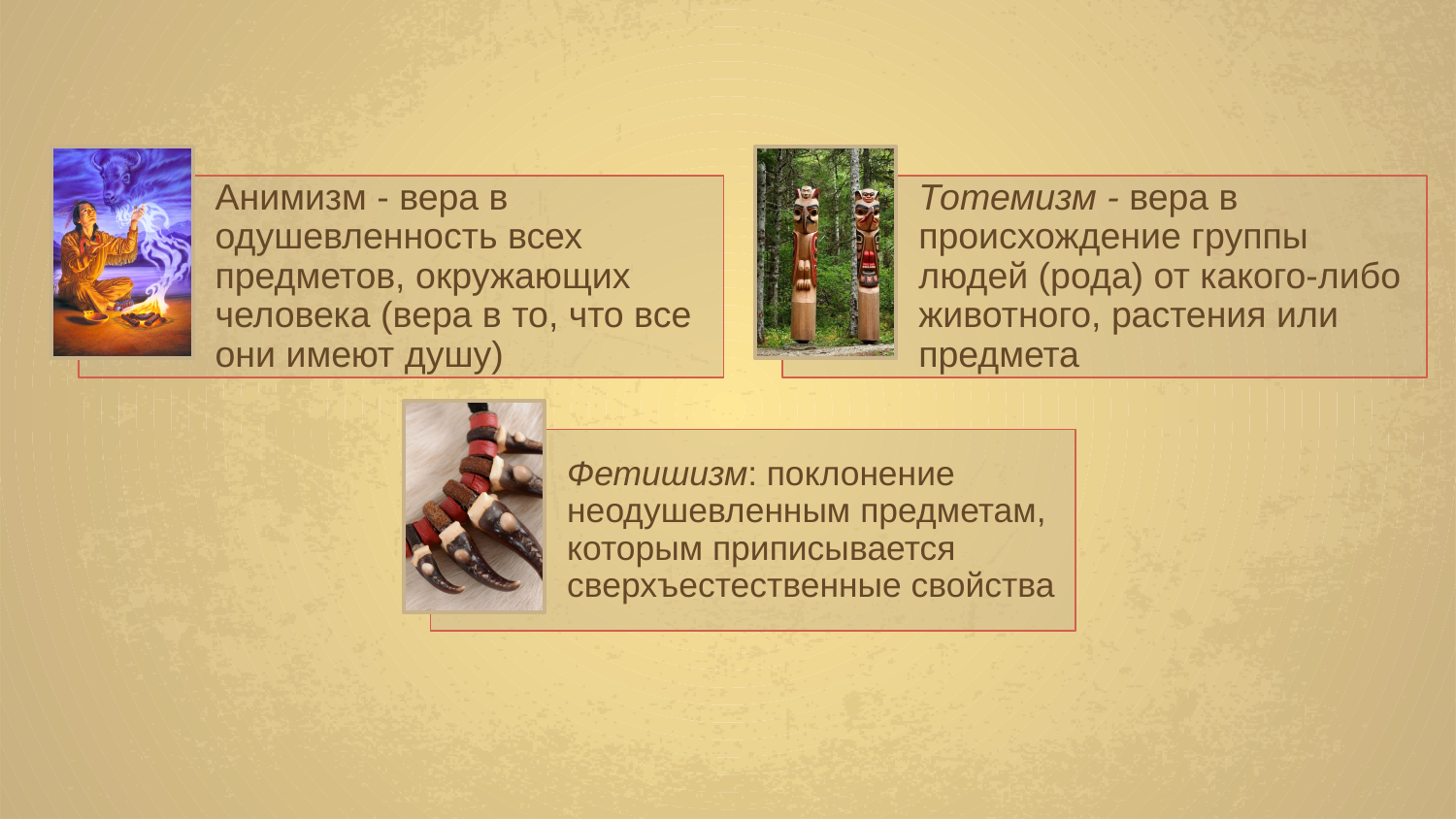

Анимизм - вера в одушевленность всех предметов, окружающих человека (вера в то, что все они имеют душу)
Тотемизм - вера в происхождение группы людей (рода) от какого-либо животного, растения или предмета
Фетишизм: поклонение неодушевленным предметам, которым приписывается сверхъестественные свойства